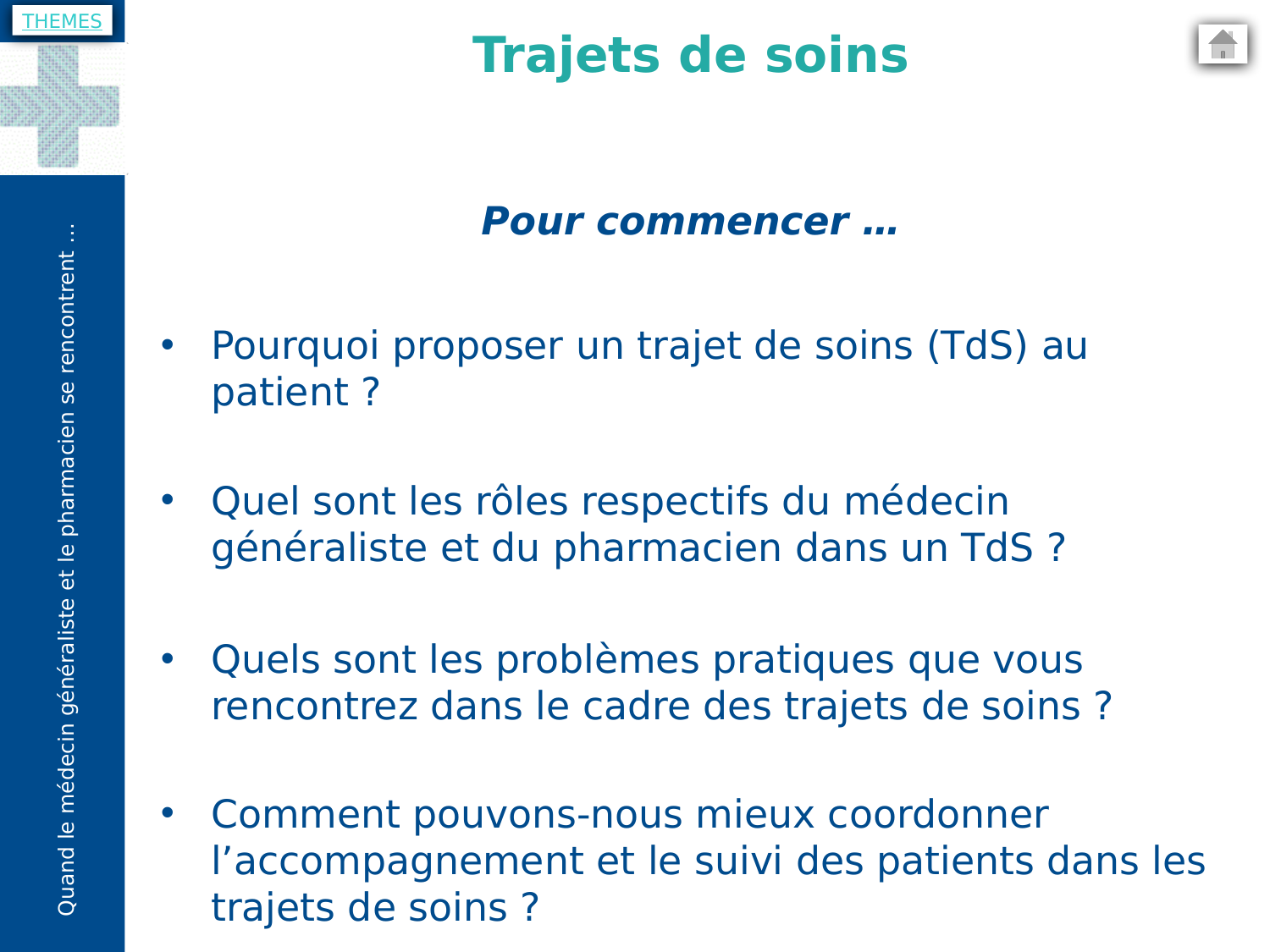

THEMES
Trajets de soins

Pour commencer …

Pourquoi proposer un trajet de soins (TdS) au patient ?
Quel sont les rôles respectifs du médecin généraliste et du pharmacien dans un TdS ?

Quels sont les problèmes pratiques que vous rencontrez dans le cadre des trajets de soins ?

Comment pouvons-nous mieux coordonner l’accompagnement et le suivi des patients dans les trajets de soins ?